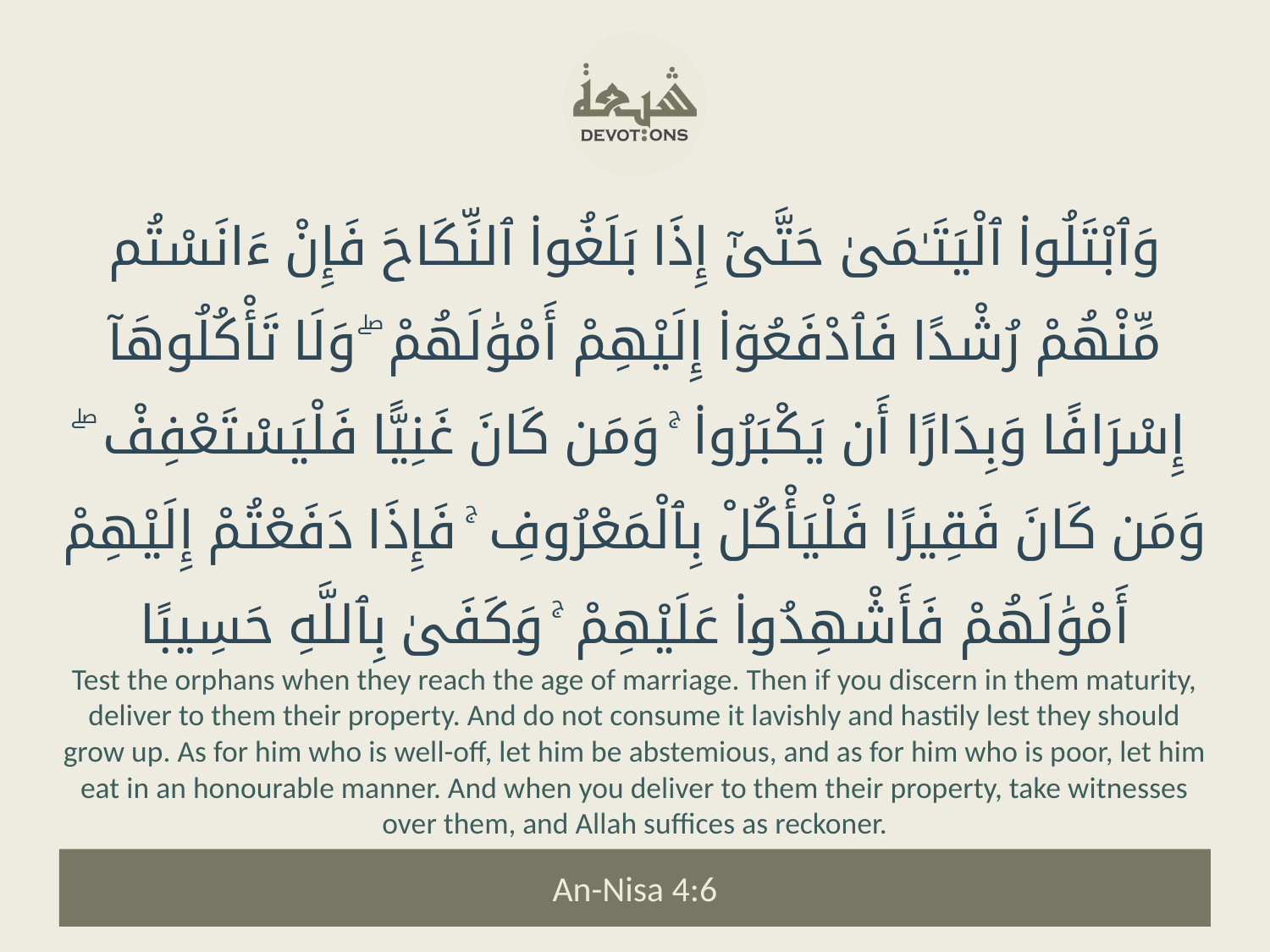

وَٱبْتَلُوا۟ ٱلْيَتَـٰمَىٰ حَتَّىٰٓ إِذَا بَلَغُوا۟ ٱلنِّكَاحَ فَإِنْ ءَانَسْتُم مِّنْهُمْ رُشْدًا فَٱدْفَعُوٓا۟ إِلَيْهِمْ أَمْوَٰلَهُمْ ۖ وَلَا تَأْكُلُوهَآ إِسْرَافًا وَبِدَارًا أَن يَكْبَرُوا۟ ۚ وَمَن كَانَ غَنِيًّا فَلْيَسْتَعْفِفْ ۖ وَمَن كَانَ فَقِيرًا فَلْيَأْكُلْ بِٱلْمَعْرُوفِ ۚ فَإِذَا دَفَعْتُمْ إِلَيْهِمْ أَمْوَٰلَهُمْ فَأَشْهِدُوا۟ عَلَيْهِمْ ۚ وَكَفَىٰ بِٱللَّهِ حَسِيبًا
Test the orphans when they reach the age of marriage. Then if you discern in them maturity, deliver to them their property. And do not consume it lavishly and hastily lest they should grow up. As for him who is well-off, let him be abstemious, and as for him who is poor, let him eat in an honourable manner. And when you deliver to them their property, take witnesses over them, and Allah suffices as reckoner.
An-Nisa 4:6